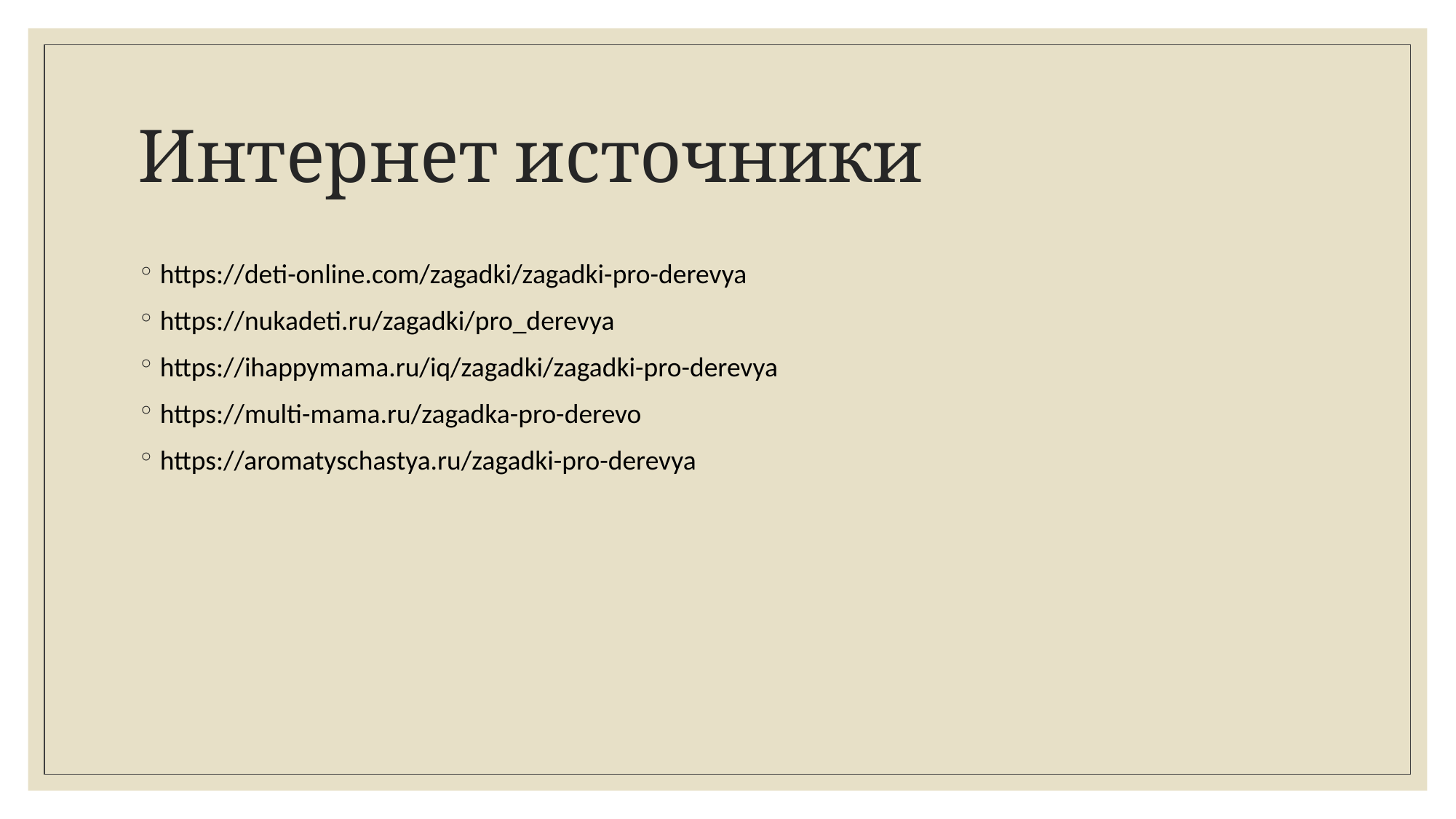

# Интернет источники
https://deti-online.com/zagadki/zagadki-pro-derevya
https://nukadeti.ru/zagadki/pro_derevya
https://ihappymama.ru/iq/zagadki/zagadki-pro-derevya
https://multi-mama.ru/zagadka-pro-derevo
https://aromatyschastya.ru/zagadki-pro-derevya